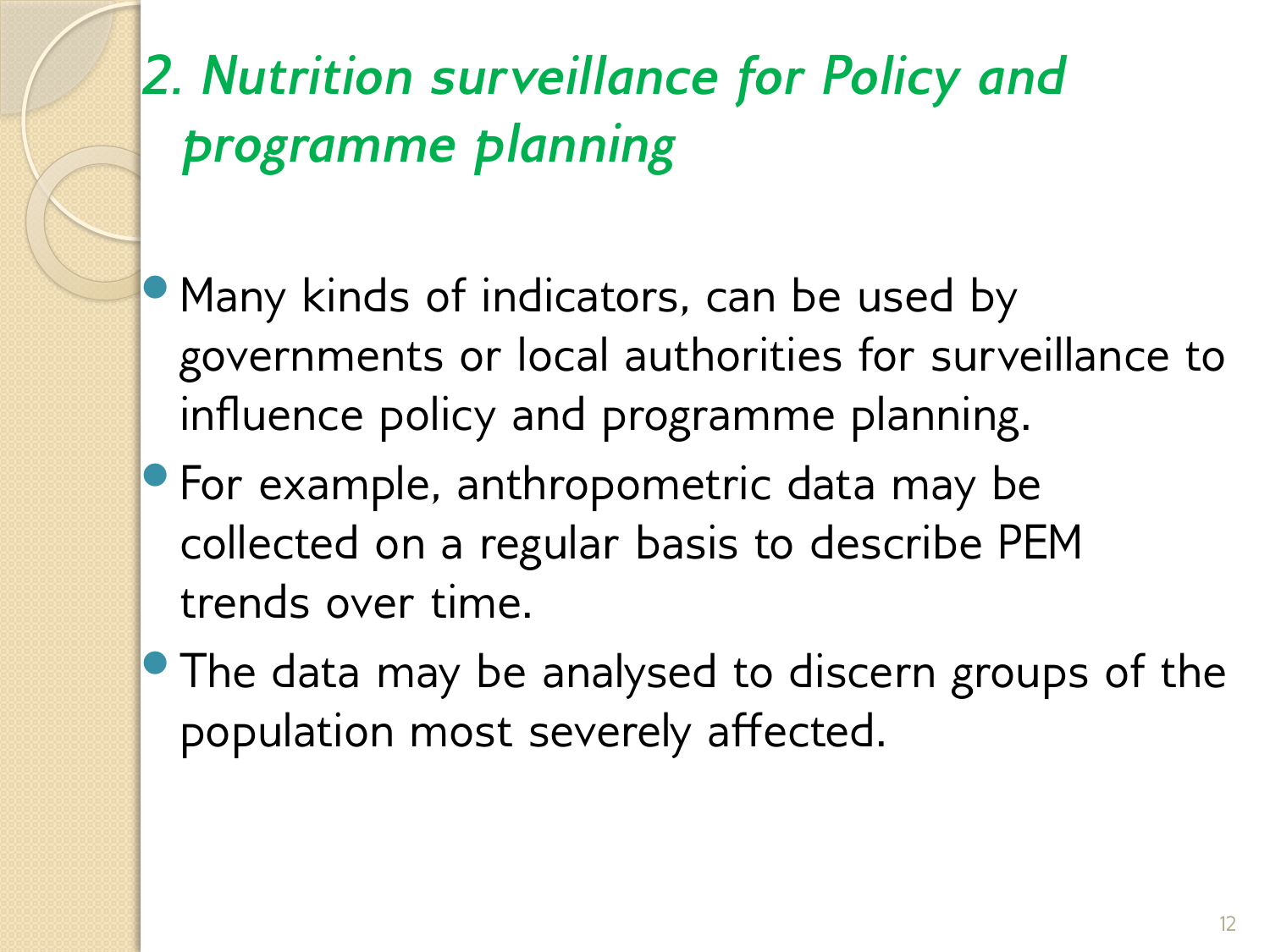

2. Nutrition surveillance for Policy and programme planning

Many kinds of indicators, can be used by governments or local authorities for surveillance to influence policy and programme planning.
For example, anthropometric data may be collected on a regular basis to describe PEM trends over time.
The data may be analysed to discern groups of the population most severely affected.
12